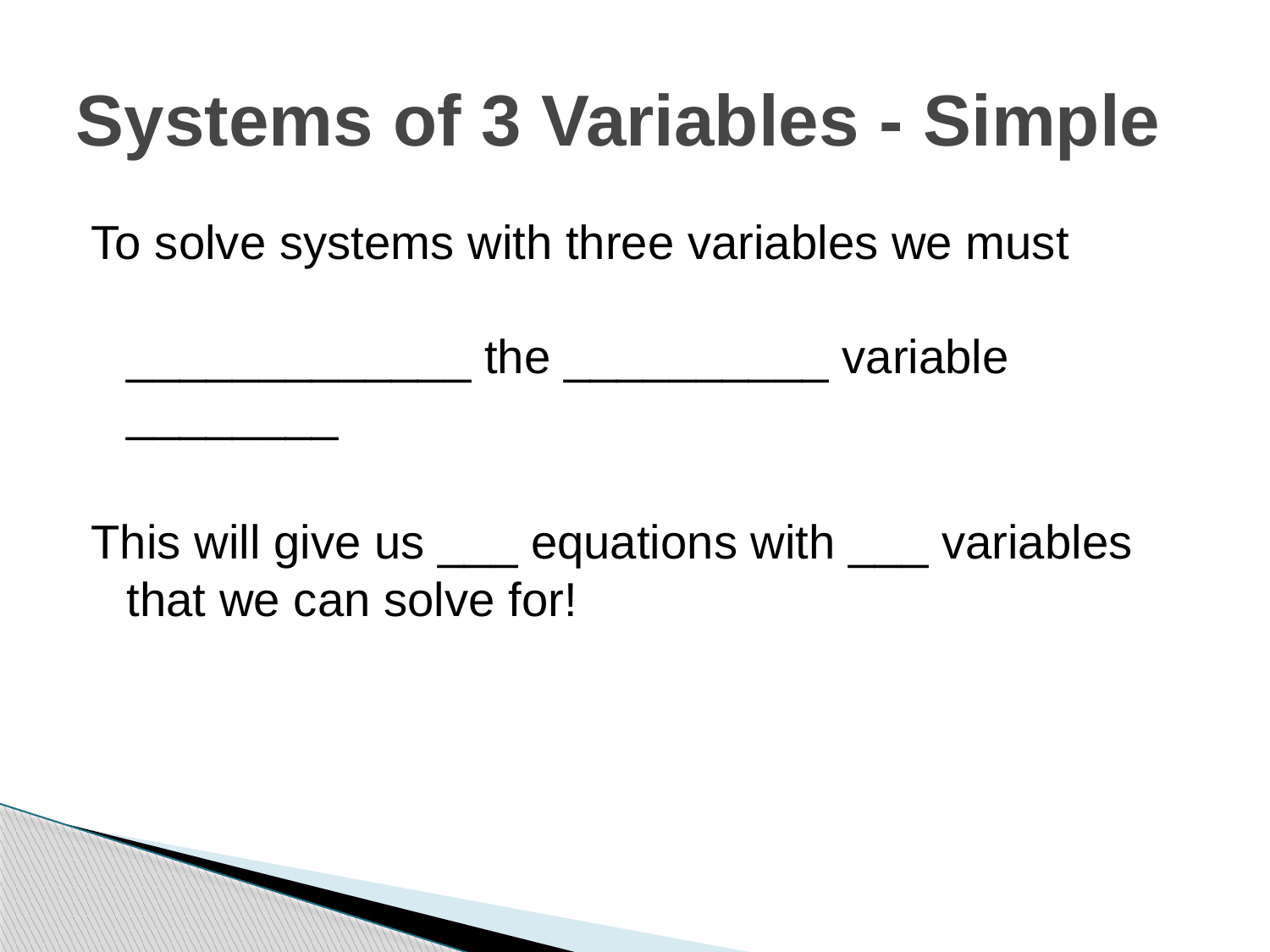

# Systems of 3 Variables - Simple
To solve systems with three variables we must
_____________ the __________ variable ________

This will give us ___ equations with ___ variables that we can solve for!